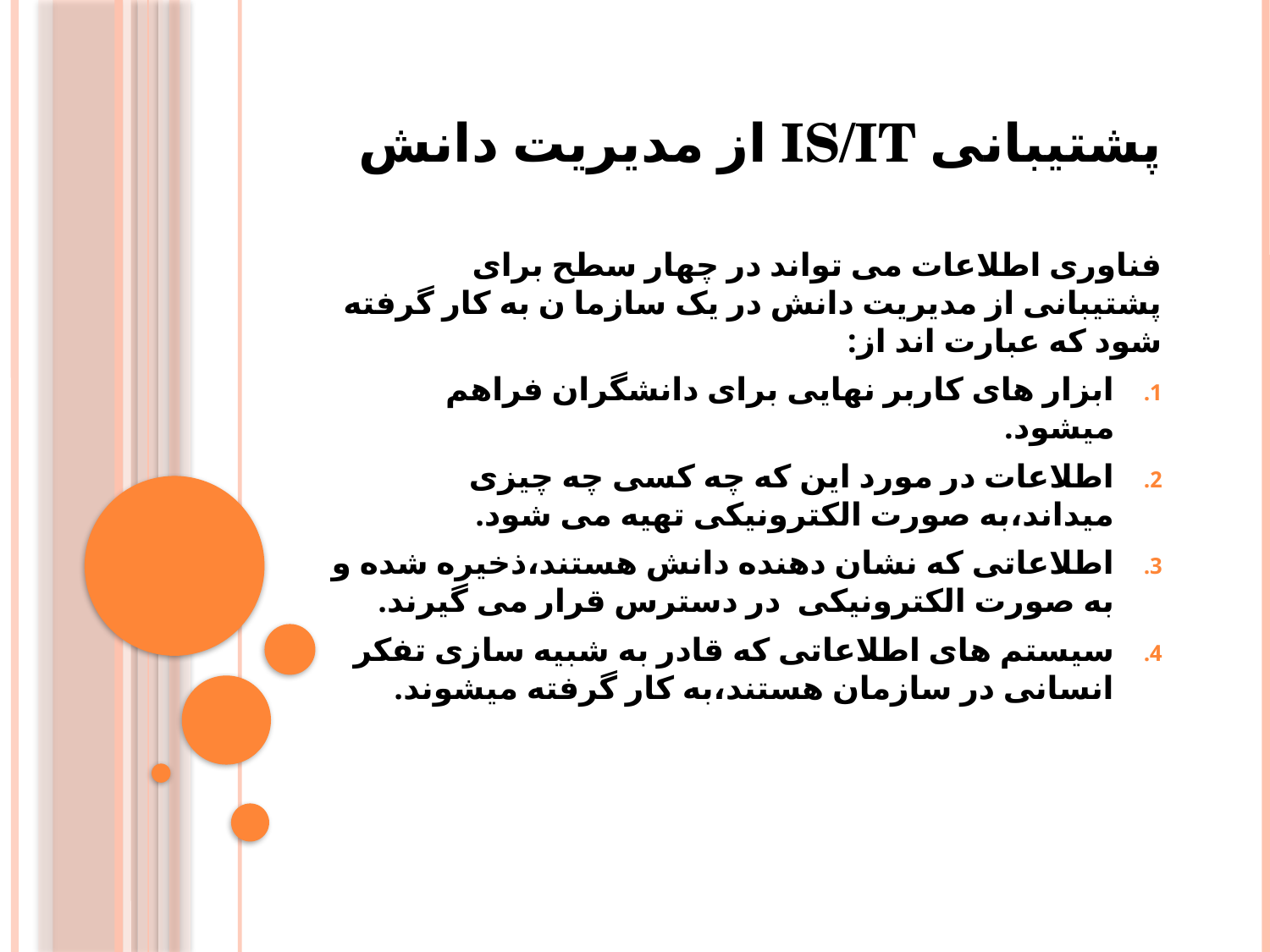

# پشتیبانی IS/IT از مدیریت دانش
فناوری اطلاعات می تواند در چهار سطح برای پشتیبانی از مدیریت دانش در یک سازما ن به کار گرفته شود که عبارت اند از:
ابزار های کاربر نهایی برای دانشگران فراهم میشود.
اطلاعات در مورد این که چه کسی چه چیزی میداند،به صورت الکترونیکی تهیه می شود.
اطلاعاتی که نشان دهنده دانش هستند،ذخیره شده و به صورت الکترونیکی  در دسترس قرار می گیرند.
سیستم های اطلاعاتی که قادر به شبیه سازی تفکر انسانی در سازمان هستند،به کار گرفته میشوند.